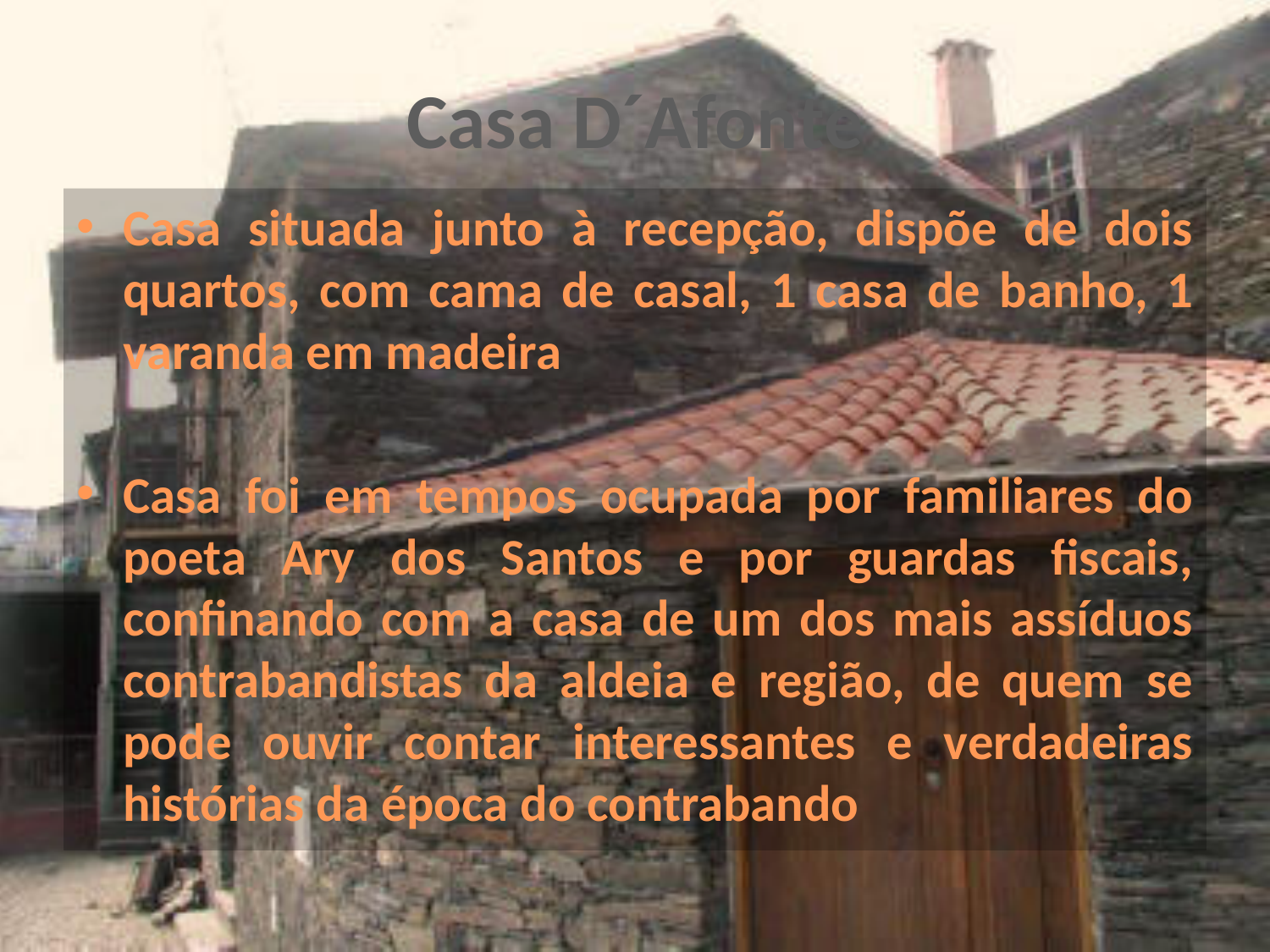

# Casa D´Afonte
Casa situada junto à recepção, dispõe de dois quartos, com cama de casal, 1 casa de banho, 1 varanda em madeira

Casa foi em tempos ocupada por familiares do poeta Ary dos Santos e por guardas fiscais, confinando com a casa de um dos mais assíduos contrabandistas da aldeia e região, de quem se pode ouvir contar interessantes e verdadeiras histórias da época do contrabando